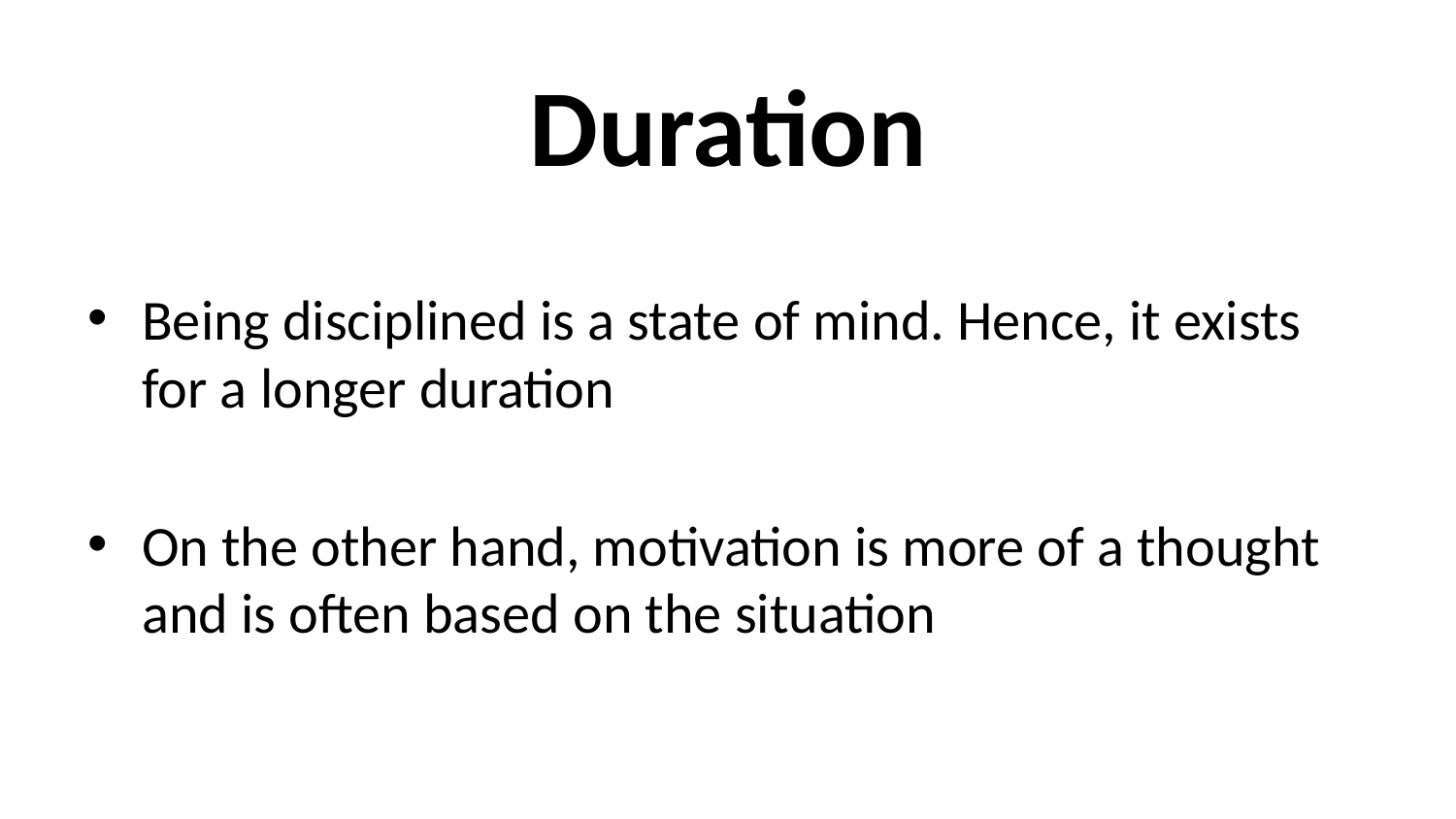

# Duration
Being disciplined is a state of mind. Hence, it exists for a longer duration

On the other hand, motivation is more of a thought and is often based on the situation